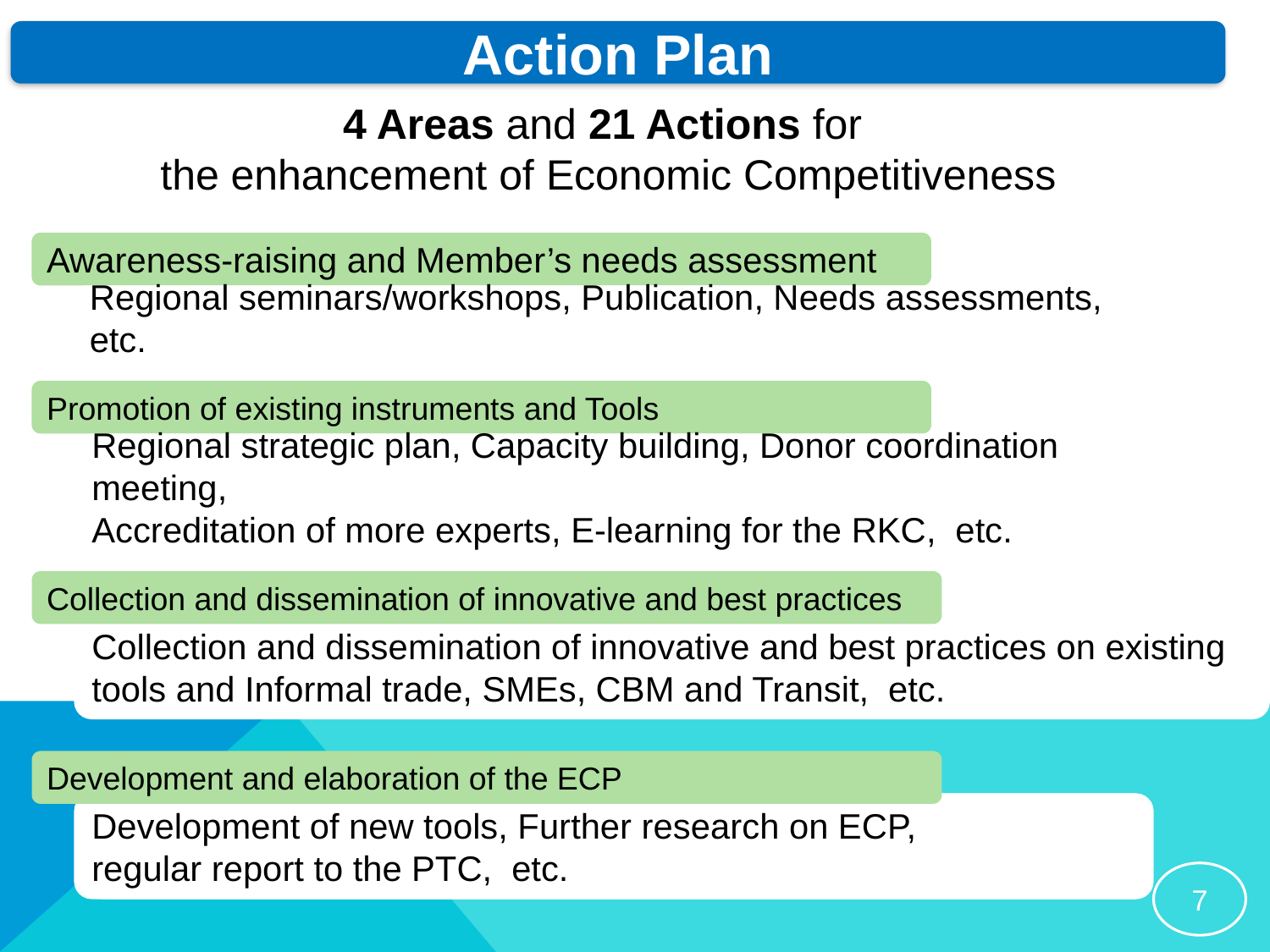

Action Plan
4 Areas and 21 Actions for
the enhancement of Economic Competitiveness
Awareness-raising and Member’s needs assessment
Regional seminars/workshops, Publication, Needs assessments, etc.
Promotion of existing instruments and Tools
Regional strategic plan, Capacity building, Donor coordination meeting,
Accreditation of more experts, E-learning for the RKC,  etc.
Collection and dissemination of innovative and best practices
Collection and dissemination of innovative and best practices on existing tools and Informal trade, SMEs, CBM and Transit,  etc.
Development and elaboration of the ECP
Development of new tools, Further research on ECP,
regular report to the PTC,  etc.

7